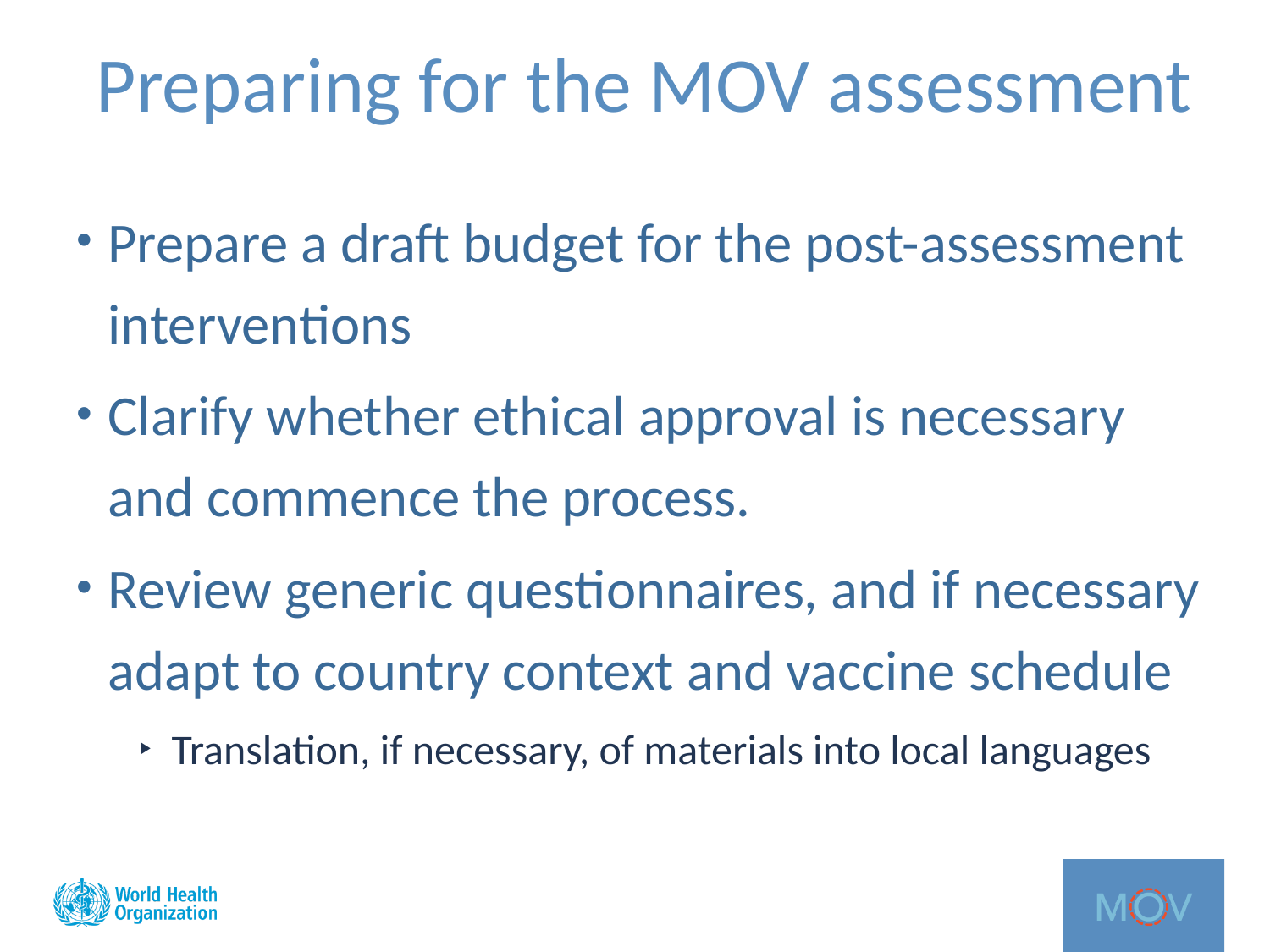

# Preparing for the MOV assessment
Prepare a draft budget for the post-assessment interventions
Clarify whether ethical approval is necessary and commence the process.
Review generic questionnaires, and if necessary adapt to country context and vaccine schedule
Translation, if necessary, of materials into local languages